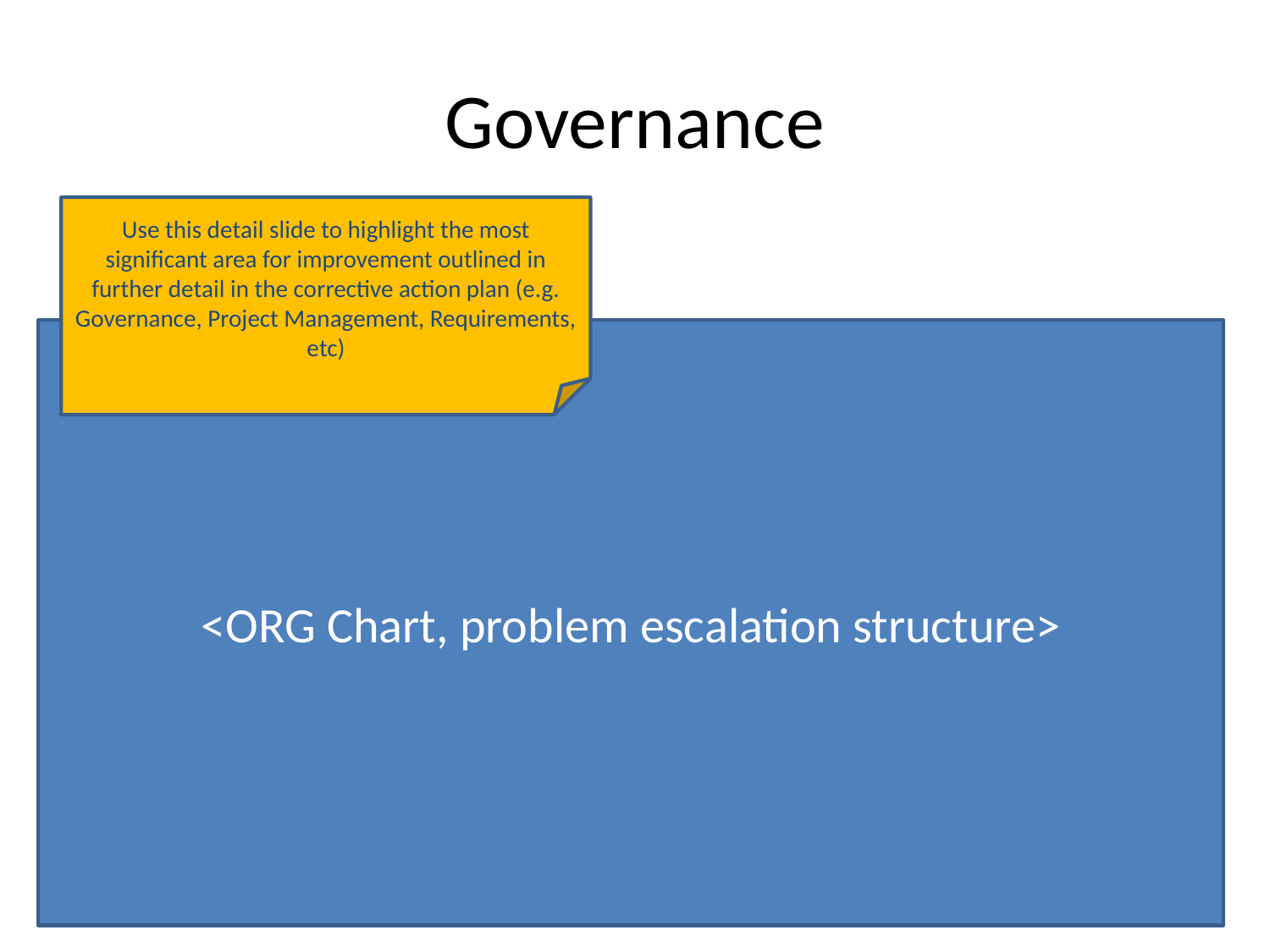

# Governance
Use this detail slide to highlight the most significant area for improvement outlined in further detail in the corrective action plan (e.g. Governance, Project Management, Requirements, etc)
<ORG Chart, problem escalation structure>
10